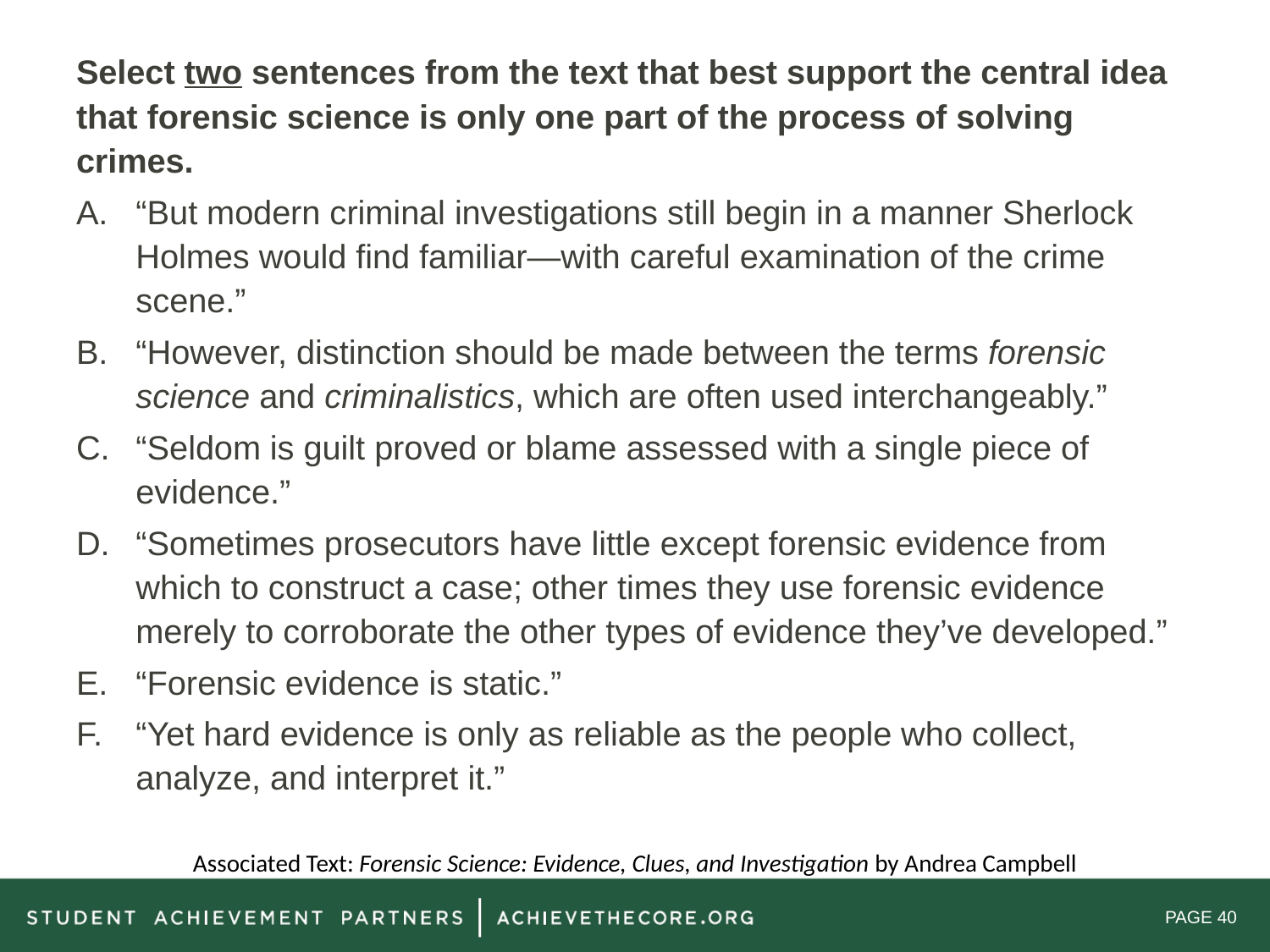

Select two sentences from the text that best support the central idea that forensic science is only one part of the process of solving crimes.
“But modern criminal investigations still begin in a manner Sherlock Holmes would find familiar—with careful examination of the crime scene.”
“However, distinction should be made between the terms forensic science and criminalistics, which are often used interchangeably.”
“Seldom is guilt proved or blame assessed with a single piece of evidence.”
“Sometimes prosecutors have little except forensic evidence from which to construct a case; other times they use forensic evidence merely to corroborate the other types of evidence they’ve developed.”
“Forensic evidence is static.”
“Yet hard evidence is only as reliable as the people who collect, analyze, and interpret it.”

Associated Text: Forensic Science: Evidence, Clues, and Investigation by Andrea Campbell